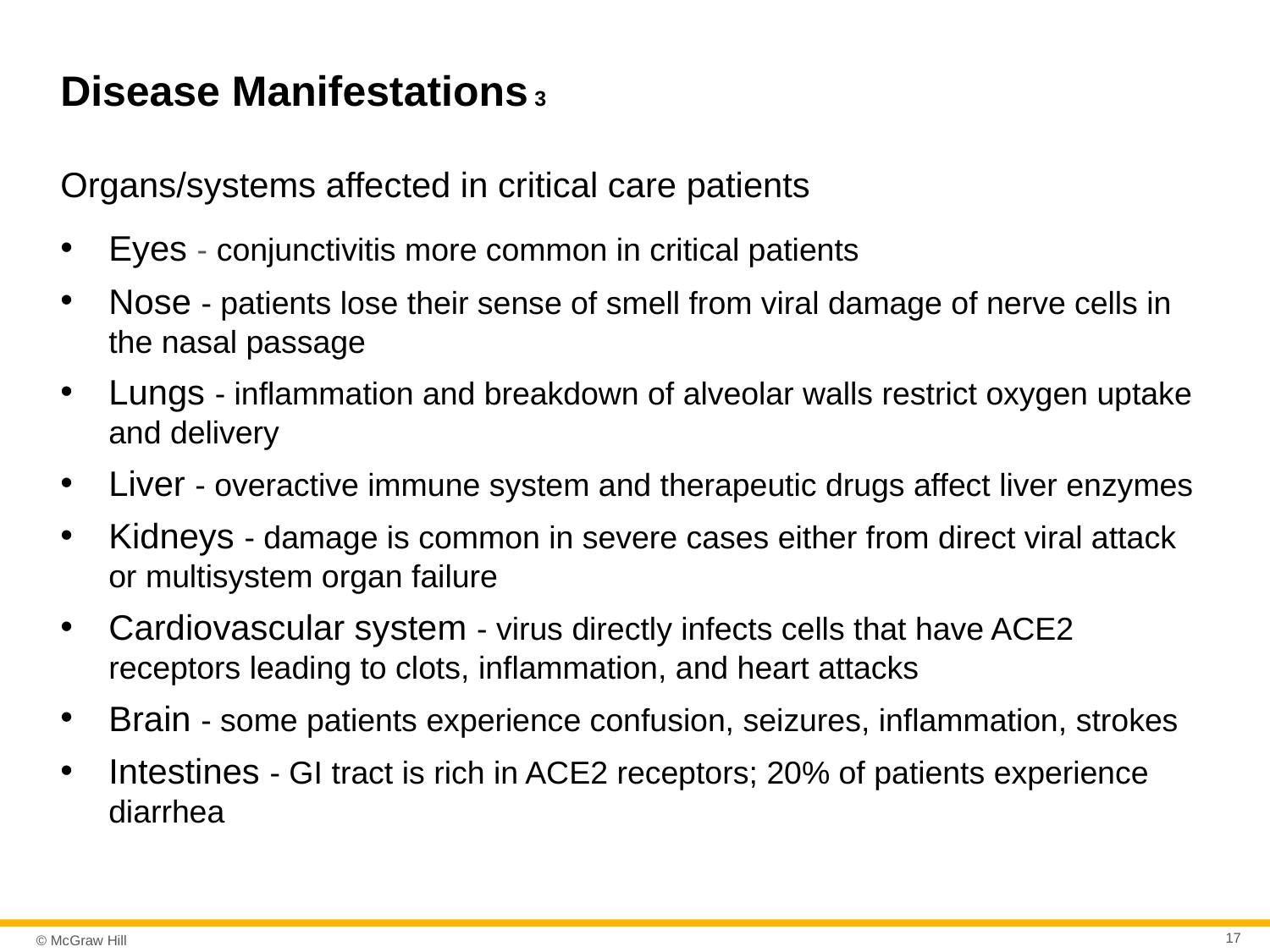

# Disease Manifestations 3
Organs/systems affected in critical care patients
Eyes - conjunctivitis more common in critical patients
Nose - patients lose their sense of smell from viral damage of nerve cells in the nasal passage
Lungs - inflammation and breakdown of alveolar walls restrict oxygen uptake and delivery
Liver - overactive immune system and therapeutic drugs affect liver enzymes
Kidneys - damage is common in severe cases either from direct viral attack or multisystem organ failure
Cardiovascular system - virus directly infects cells that have ACE2 receptors leading to clots, inflammation, and heart attacks
Brain - some patients experience confusion, seizures, inflammation, strokes
Intestines - GI tract is rich in ACE2 receptors; 20% of patients experience diarrhea